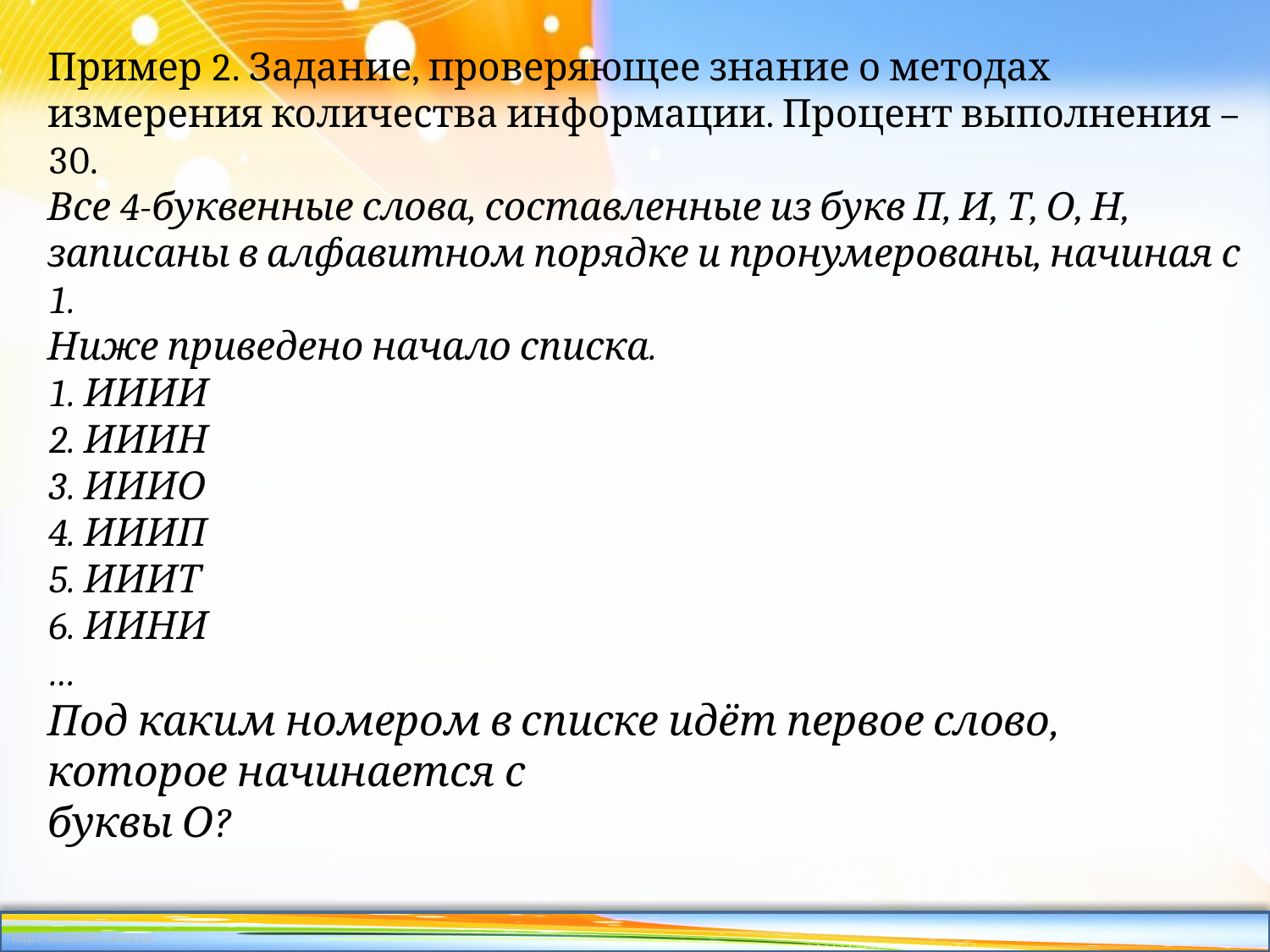

Пример 2. Задание, проверяющее знание о методах измерения количества информации. Процент выполнения – 30.
Все 4-буквенные слова, составленные из букв П, И, Т, О, Н, записаны в алфавитном порядке и пронумерованы, начиная с 1.
Ниже приведено начало списка.
1. ИИИИ
2. ИИИН
3. ИИИО
4. ИИИП
5. ИИИТ
6. ИИНИ
…
Под каким номером в списке идёт первое слово, которое начинается с
буквы О?